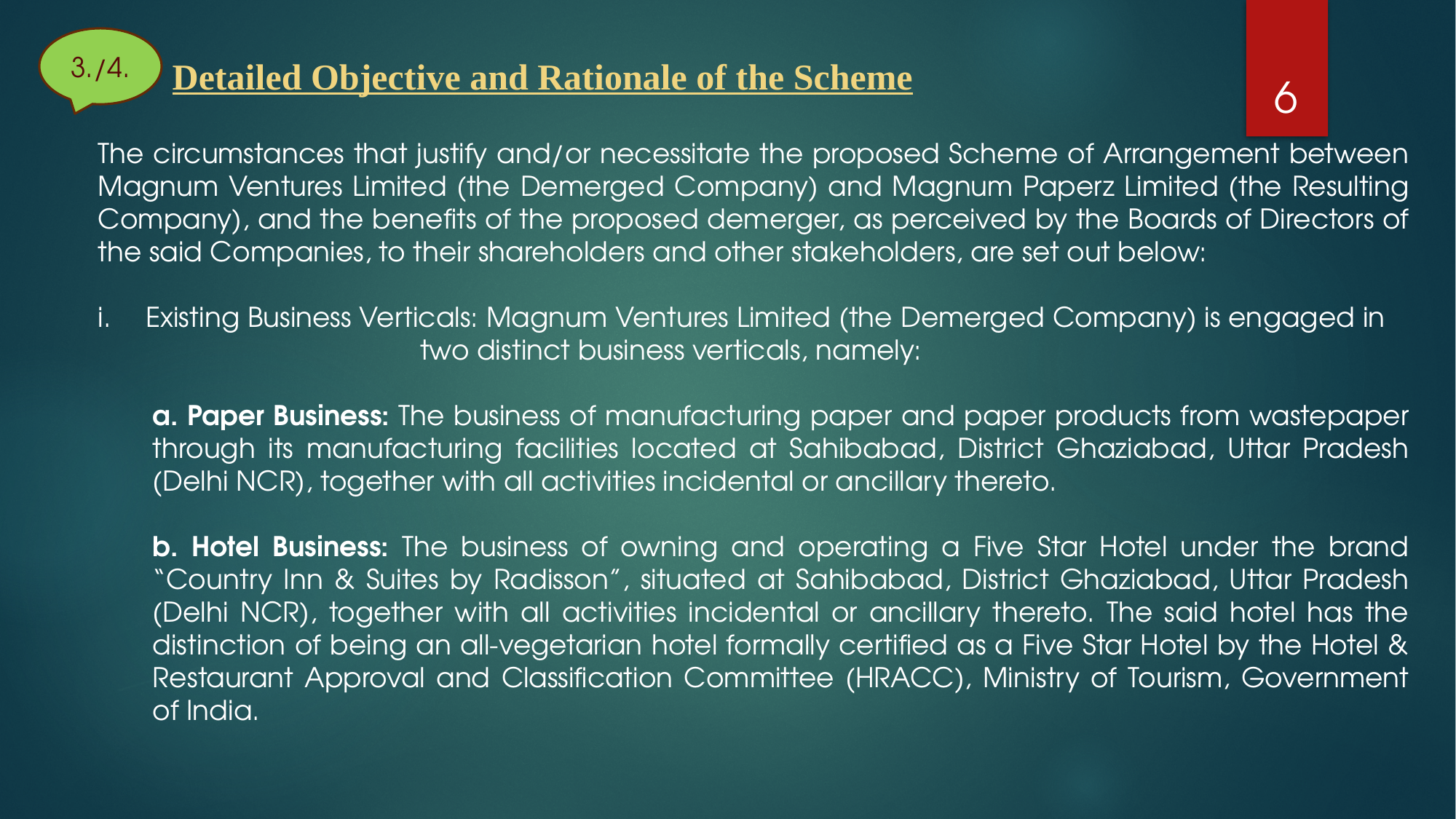

3./4.
6
Detailed Objective and Rationale of the Scheme
The circumstances that justify and/or necessitate the proposed Scheme of Arrangement between Magnum Ventures Limited (the Demerged Company) and Magnum Paperz Limited (the Resulting Company), and the benefits of the proposed demerger, as perceived by the Boards of Directors of the said Companies, to their shareholders and other stakeholders, are set out below:

Existing Business Verticals: Magnum Ventures Limited (the Demerged Company) is engaged in                                        two distinct business verticals, namely:

a. Paper Business: The business of manufacturing paper and paper products from wastepaper through its manufacturing facilities located at Sahibabad, District Ghaziabad, Uttar Pradesh (Delhi NCR), together with all activities incidental or ancillary thereto.

b. Hotel Business: The business of owning and operating a Five Star Hotel under the brand “Country Inn & Suites by Radisson”, situated at Sahibabad, District Ghaziabad, Uttar Pradesh (Delhi NCR), together with all activities incidental or ancillary thereto. The said hotel has the distinction of being an all-vegetarian hotel formally certified as a Five Star Hotel by the Hotel & Restaurant Approval and Classification Committee (HRACC), Ministry of Tourism, Government of India.